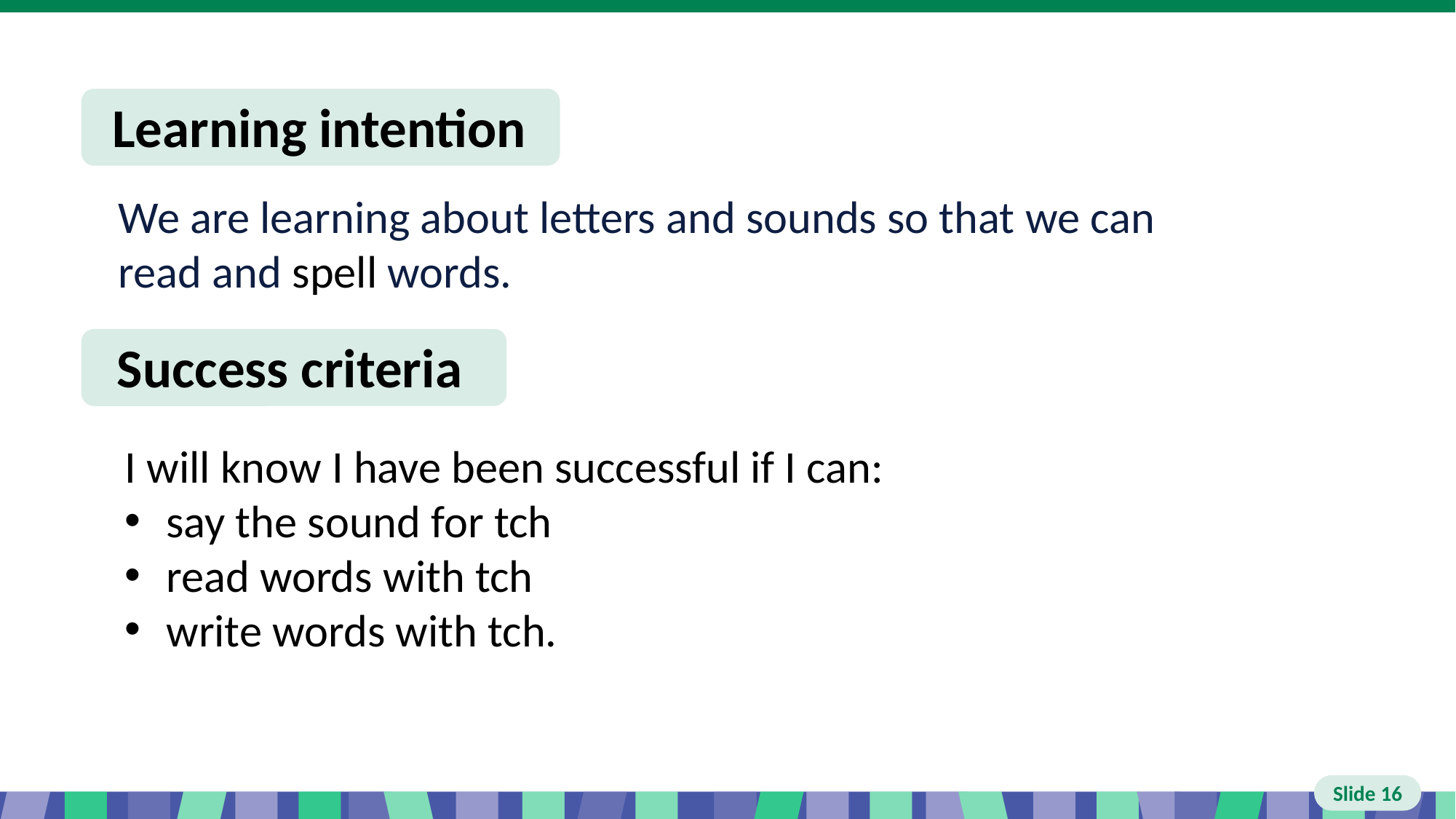

# Slide 16 Learning intention and success criteria
I will know I have been successful if I can:
say the sound for tch
read words with tch
write words with tch.